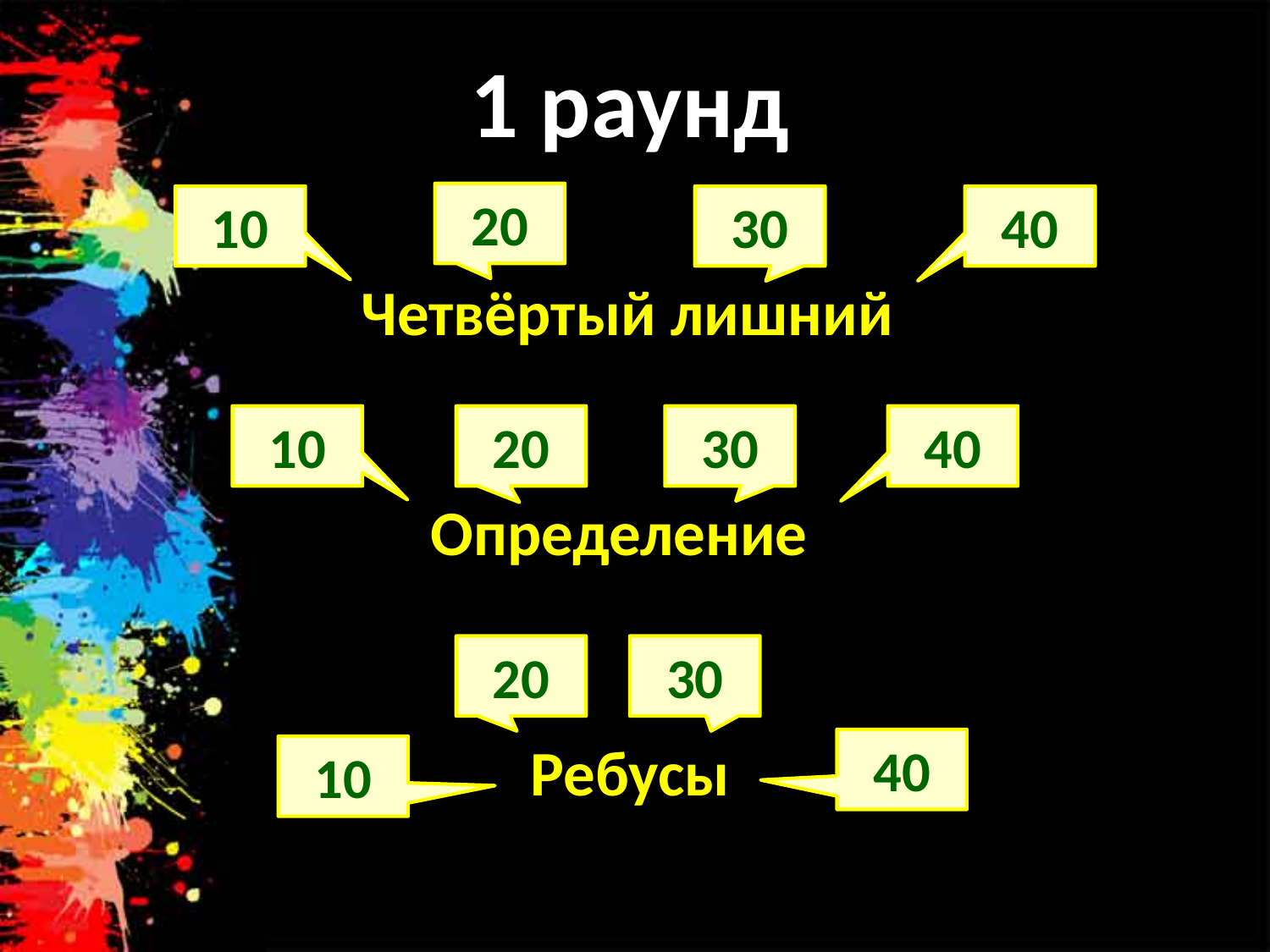

# 1 раунд
20
10
30
40
Четвёртый лишний
10
20
30
40
Определение
20
30
Ребусы
40
10